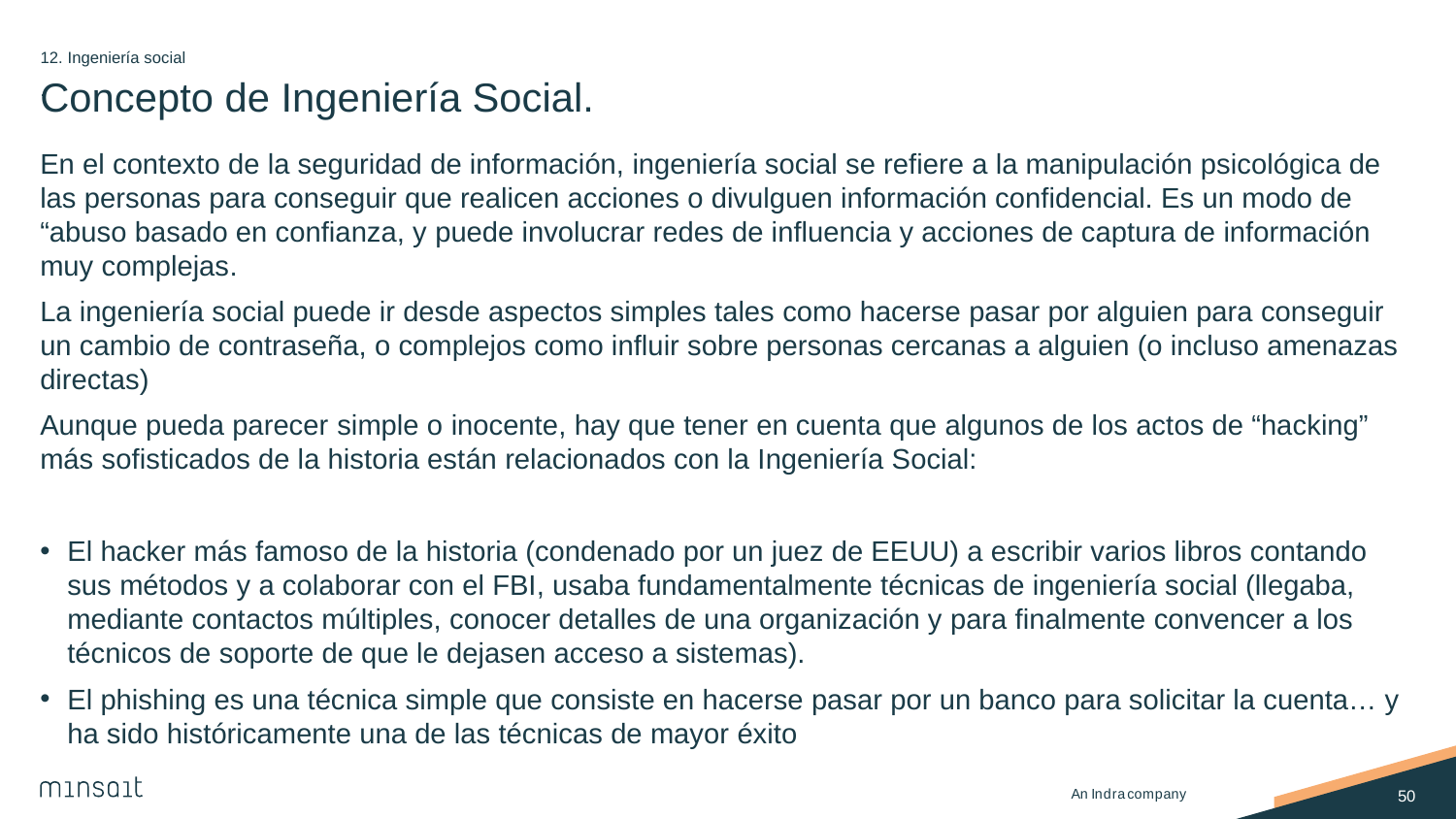

12. Ingeniería social
.
# Concepto de Ingeniería Social.
En el contexto de la seguridad de información, ingeniería social se refiere a la manipulación psicológica de las personas para conseguir que realicen acciones o divulguen información confidencial. Es un modo de “abuso basado en confianza, y puede involucrar redes de influencia y acciones de captura de información muy complejas.
La ingeniería social puede ir desde aspectos simples tales como hacerse pasar por alguien para conseguir un cambio de contraseña, o complejos como influir sobre personas cercanas a alguien (o incluso amenazas directas)
Aunque pueda parecer simple o inocente, hay que tener en cuenta que algunos de los actos de “hacking” más sofisticados de la historia están relacionados con la Ingeniería Social:

El hacker más famoso de la historia (condenado por un juez de EEUU) a escribir varios libros contando sus métodos y a colaborar con el FBI, usaba fundamentalmente técnicas de ingeniería social (llegaba, mediante contactos múltiples, conocer detalles de una organización y para finalmente convencer a los técnicos de soporte de que le dejasen acceso a sistemas).
El phishing es una técnica simple que consiste en hacerse pasar por un banco para solicitar la cuenta… y ha sido históricamente una de las técnicas de mayor éxito